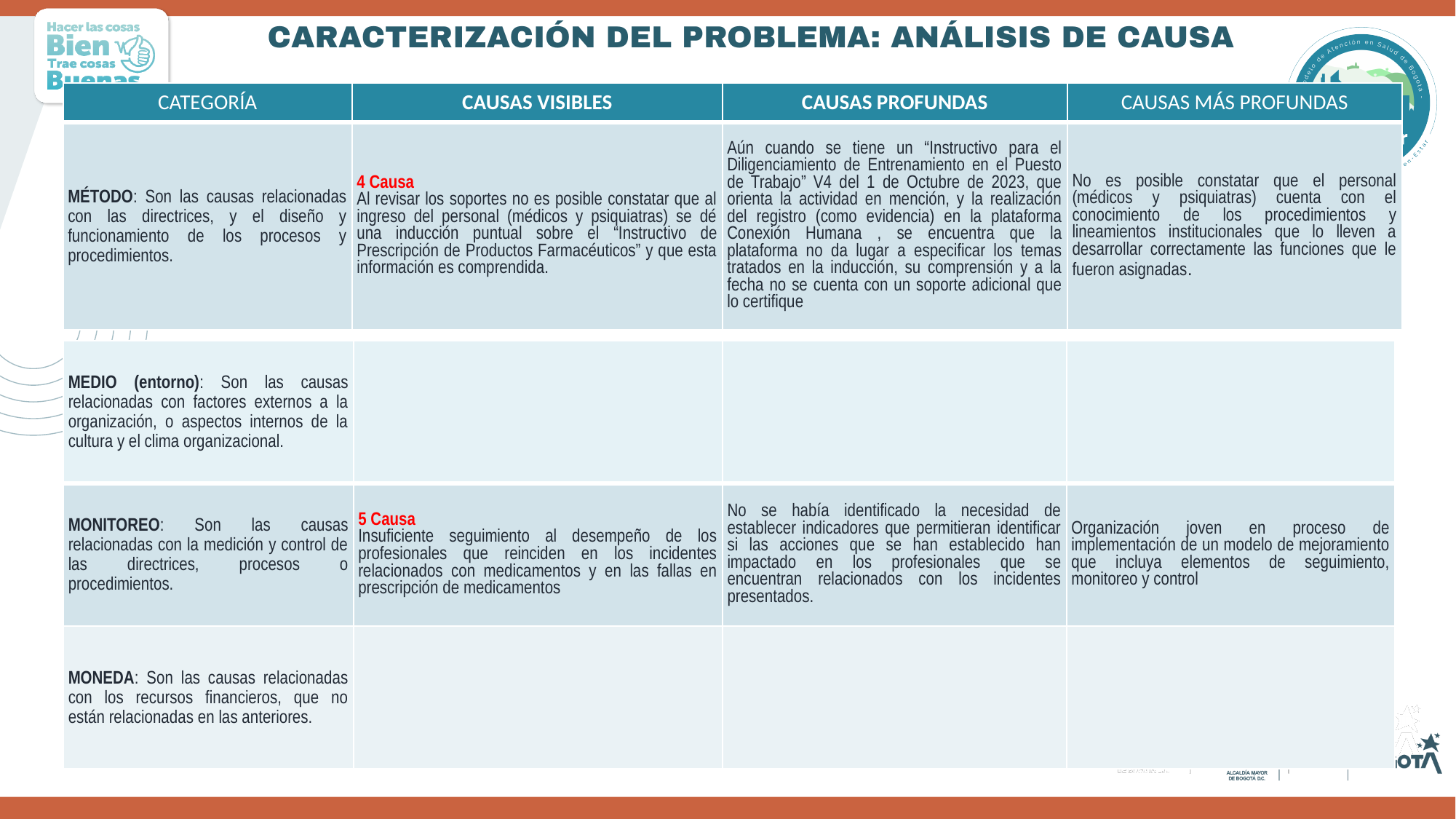

# CARACTERIZACIÓN DEL PROBLEMA: ANÁLISIS DE CAUSA
| CATEGORÍA | CAUSAS VISIBLES | CAUSAS PROFUNDAS | CAUSAS MÁS PROFUNDAS |
| --- | --- | --- | --- |
| MÉTODO: Son las causas relacionadas con las directrices, y el diseño y funcionamiento de los procesos y procedimientos. | 4 Causa Al revisar los soportes no es posible constatar que al ingreso del personal (médicos y psiquiatras) se dé una inducción puntual sobre el “Instructivo de Prescripción de Productos Farmacéuticos” y que esta información es comprendida. | Aún cuando se tiene un “Instructivo para el Diligenciamiento de Entrenamiento en el Puesto de Trabajo” V4 del 1 de Octubre de 2023, que orienta la actividad en mención, y la realización del registro (como evidencia) en la plataforma Conexión Humana , se encuentra que la plataforma no da lugar a especificar los temas tratados en la inducción, su comprensión y a la fecha no se cuenta con un soporte adicional que lo certifique | No es posible constatar que el personal (médicos y psiquiatras) cuenta con el conocimiento de los procedimientos y lineamientos institucionales que lo lleven a desarrollar correctamente las funciones que le fueron asignadas. |
| MEDIO (entorno): Son las causas relacionadas con factores externos a la organización, o aspectos internos de la cultura y el clima organizacional. |  |  |  |
| --- | --- | --- | --- |
| MONITOREO: Son las causas relacionadas con la medición y control de las directrices, procesos o procedimientos. | 5 Causa Insuficiente seguimiento al desempeño de los profesionales que reinciden en los incidentes relacionados con medicamentos y en las fallas en prescripción de medicamentos | No se había identificado la necesidad de establecer indicadores que permitieran identificar si las acciones que se han establecido han impactado en los profesionales que se encuentran relacionados con los incidentes presentados. | Organización joven en proceso de implementación de un modelo de mejoramiento que incluya elementos de seguimiento, monitoreo y control |
| MONEDA: Son las causas relacionadas con los recursos financieros, que no están relacionadas en las anteriores. |  |  |  |